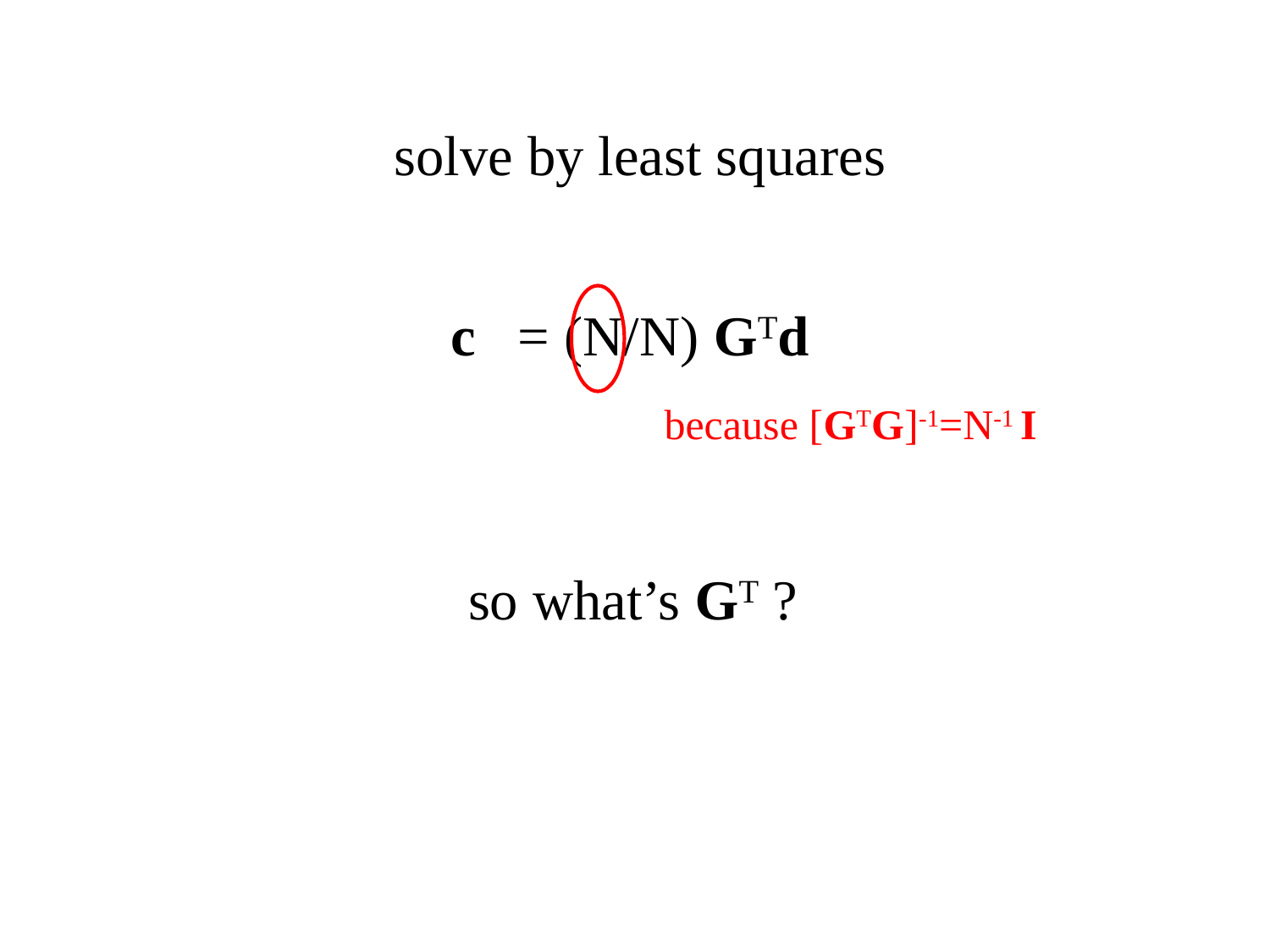

solve by least squares
c   = (N/N) GTd

because [GTG]-1=N-1 I
so what’s GT ?